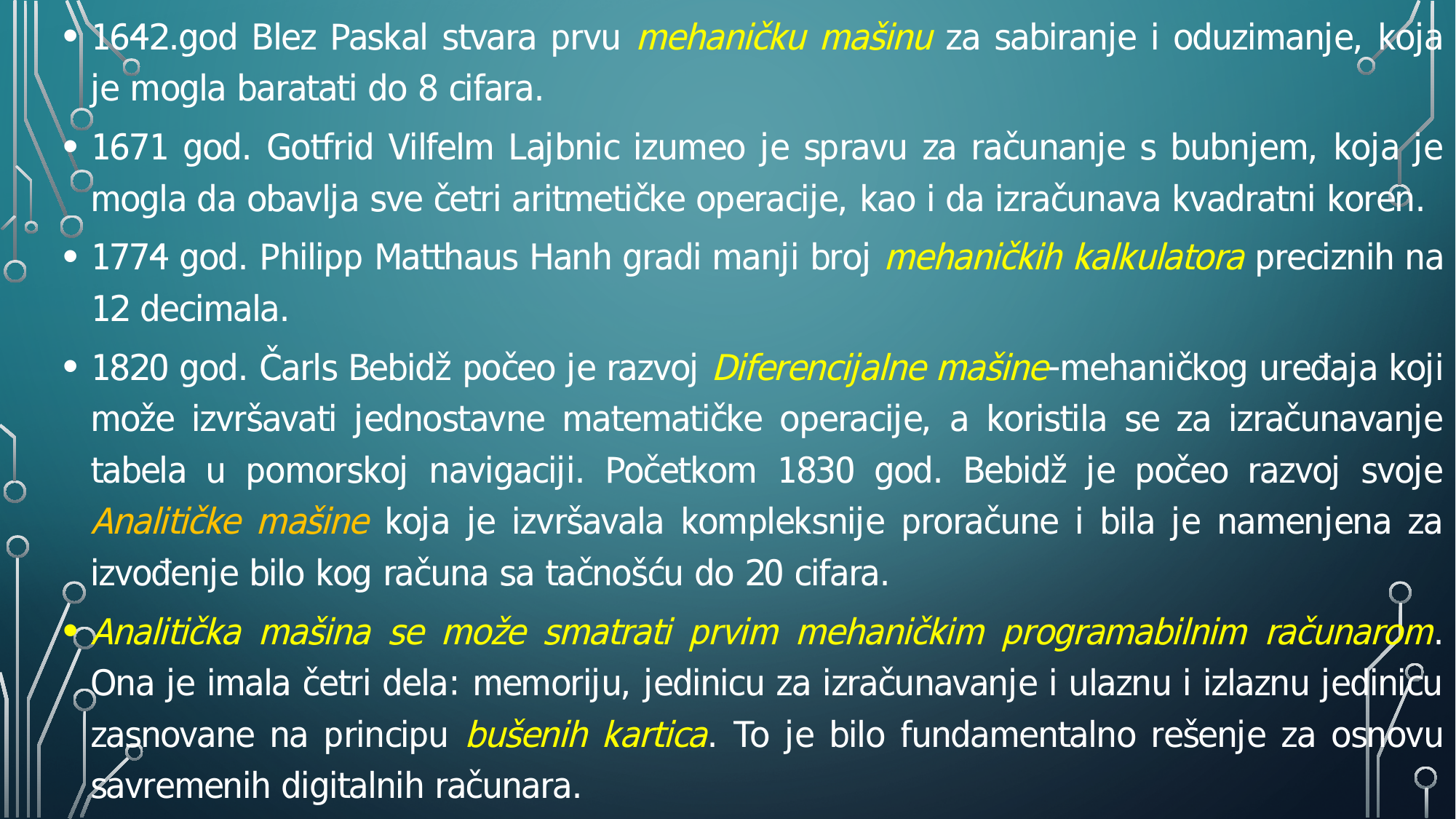

1642.god Blez Paskal stvara prvu mehaničku mašinu za sabiranje i oduzimanje, koja je mogla baratati do 8 cifara.
1671 god. Gotfrid Vilfelm Lajbnic izumeo je spravu za računanje s bubnjem, koja je mogla da obavlja sve četri aritmetičke operacije, kao i da izračunava kvadratni koren.
1774 god. Philipp Matthaus Hanh gradi manji broj mehaničkih kalkulatora preciznih na 12 decimala.
1820 god. Čarls Bebidž počeo je razvoj Diferencijalne mašine-mehaničkog uređaja koji može izvršavati jednostavne matematičke operacije, a koristila se za izračunavanje tabela u pomorskoj navigaciji. Početkom 1830 god. Bebidž je počeo razvoj svoje Analitičke mašine koja je izvršavala kompleksnije proračune i bila je namenjena za izvođenje bilo kog računa sa tačnošću do 20 cifara.
Analitička mašina se može smatrati prvim mehaničkim programabilnim računarom. Ona je imala četri dela: memoriju, jedinicu za izračunavanje i ulaznu i izlaznu jedinicu zasnovane na principu bušenih kartica. To je bilo fundamentalno rešenje za osnovu savremenih digitalnih računara.